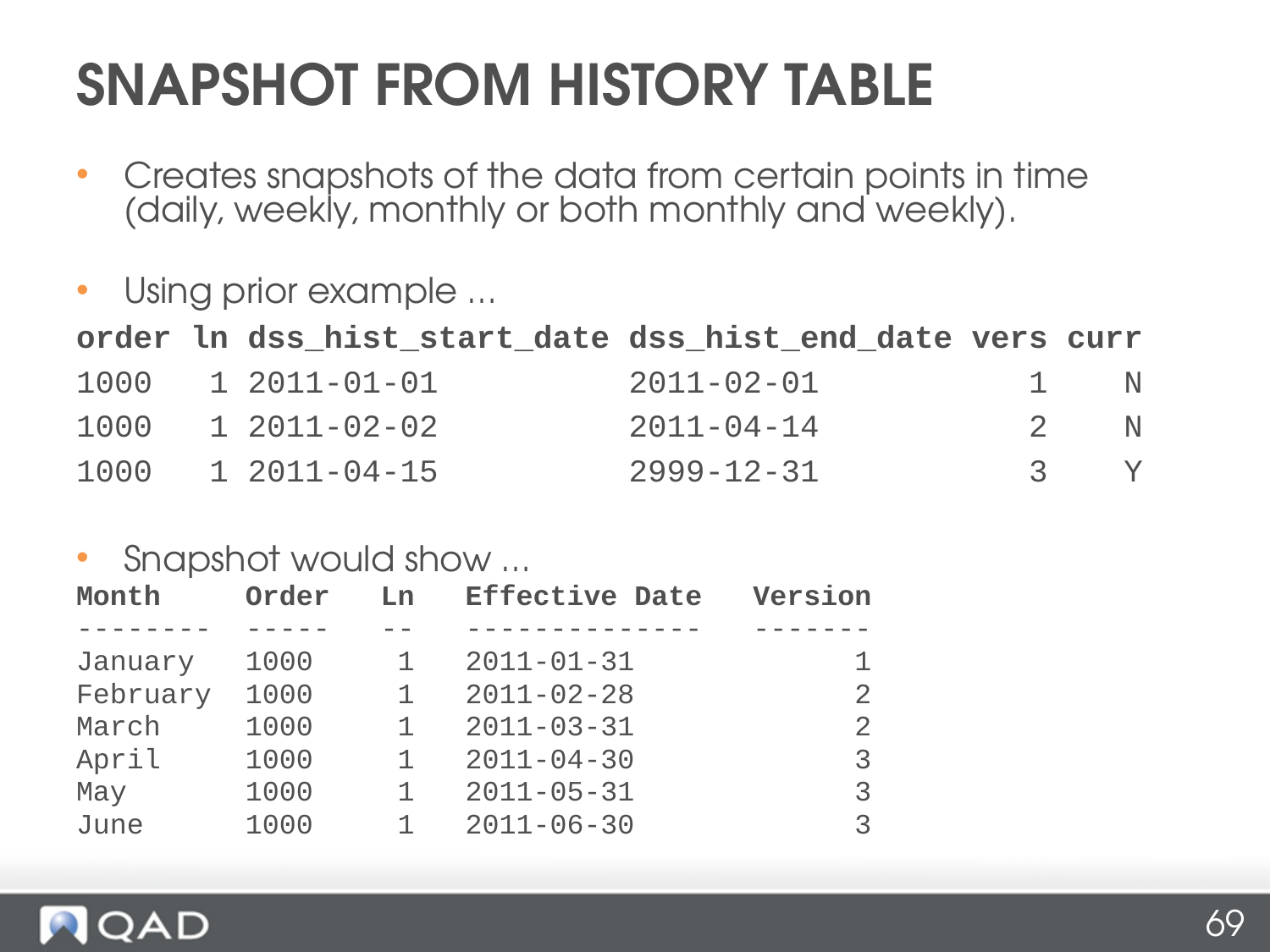

# SNAPSHOT FROM HISTORY TABLE
Creates snapshots of the data from certain points in time (daily, weekly, monthly or both monthly and weekly).

Using prior example …
order ln dss_hist_start_date dss_hist_end_date vers curr
1000   1 2011-01-01          2011-02-01           1    N
1000   1 2011-02-02          2011-04-14           2    N
1000   1 2011-04-15          2999-12-31           3    Y

Snapshot would show …
Month     Order   Ln   Effective Date   Version
--------  -----   --   --------------   -------
January   1000     1   2011-01-31             1
February  1000     1   2011-02-28             2
March     1000     1   2011-03-31             2
April     1000     1   2011-04-30             3
May       1000     1   2011-05-31             3
June      1000     1   2011-06-30             3
69